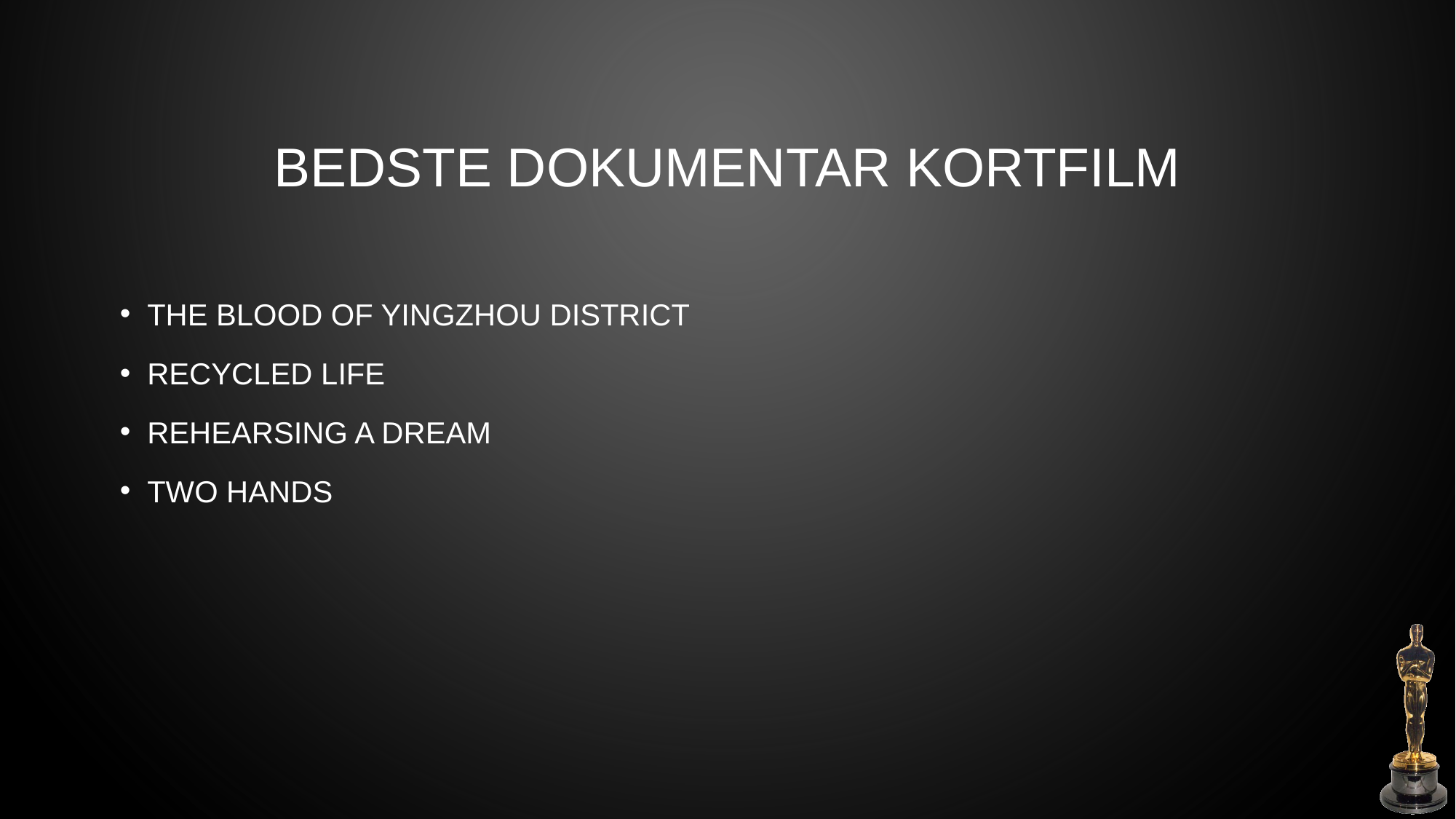

# Bedste Dokumentar Kortfilm
The Blood Of Yingzhou District
Recycled Life
Rehearsing A Dream
Two Hands